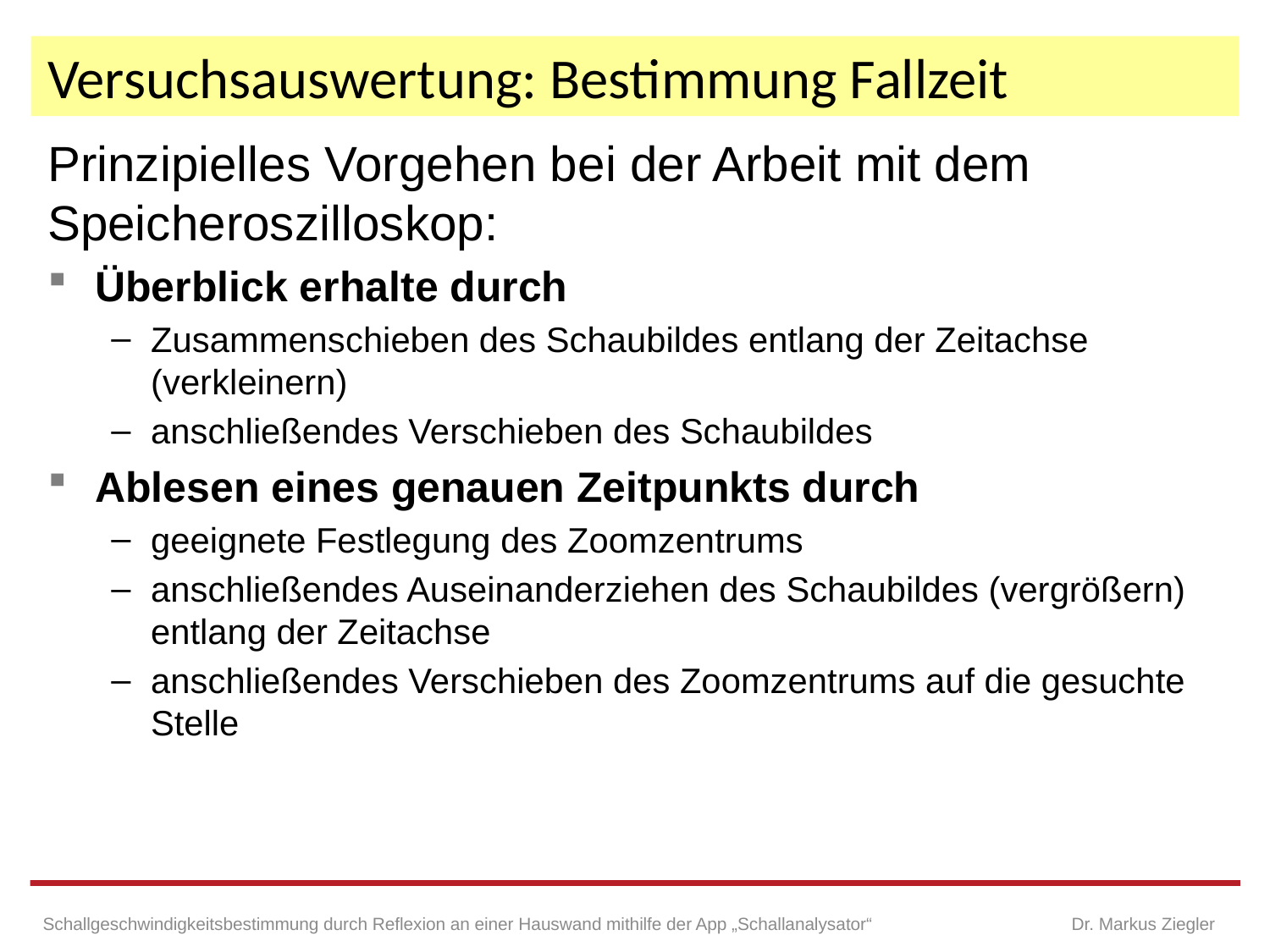

# Versuchsauswertung: Bestimmung Fallzeit
Prinzipielles Vorgehen bei der Arbeit mit dem Speicheroszilloskop:
Überblick erhalte durch
Zusammenschieben des Schaubildes entlang der Zeitachse (verkleinern)
anschließendes Verschieben des Schaubildes
Ablesen eines genauen Zeitpunkts durch
geeignete Festlegung des Zoomzentrums
anschließendes Auseinanderziehen des Schaubildes (vergrößern) entlang der Zeitachse
anschließendes Verschieben des Zoomzentrums auf die gesuchte Stelle
Schallgeschwindigkeitsbestimmung durch Reflexion an einer Hauswand mithilfe der App „Schallanalysator“                                         Dr. Markus Ziegler